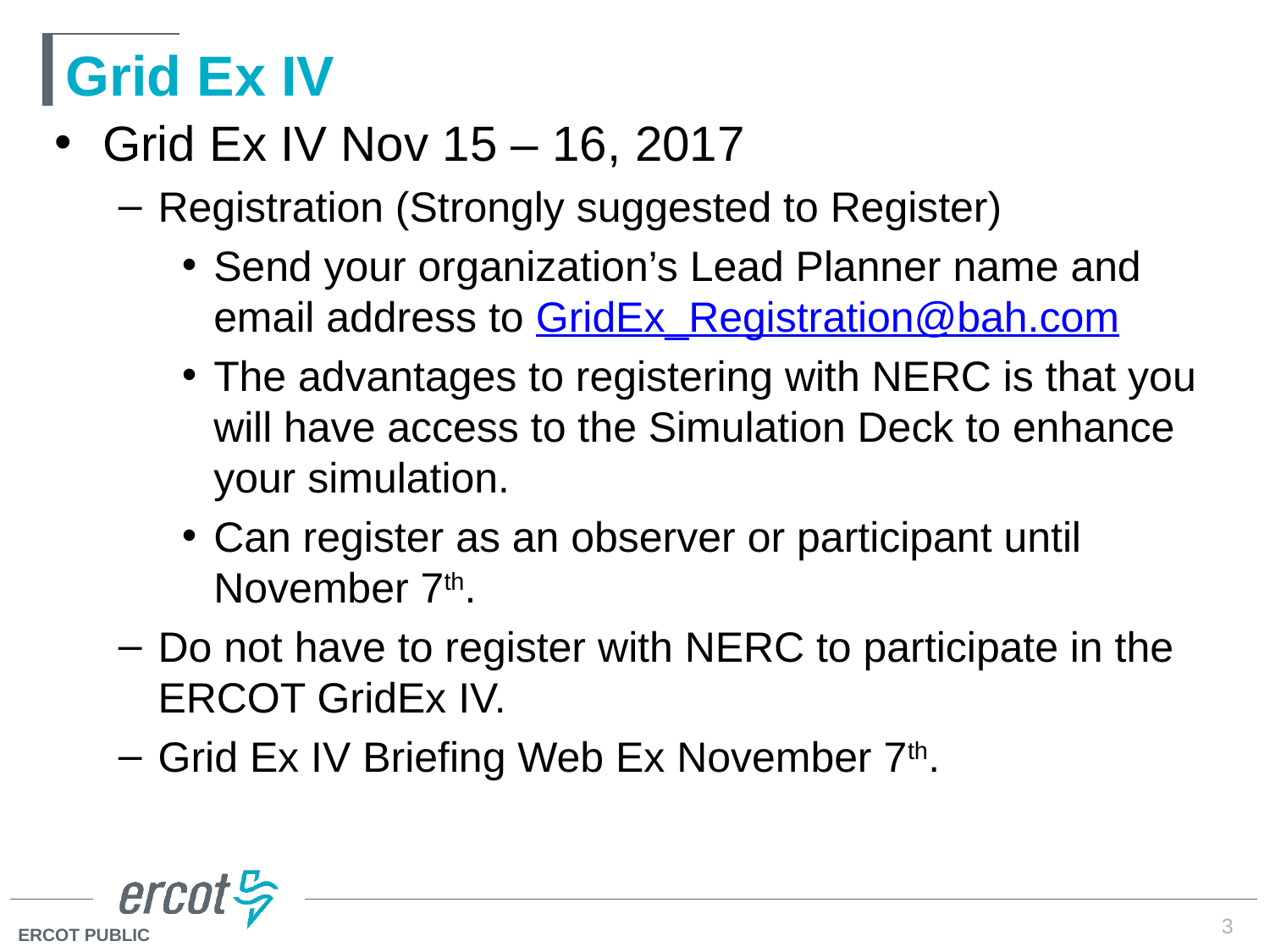

# Grid Ex IV
Grid Ex IV Nov 15 – 16, 2017
Registration (Strongly suggested to Register)
Send your organization’s Lead Planner name and email address to GridEx_Registration@bah.com
The advantages to registering with NERC is that you will have access to the Simulation Deck to enhance your simulation.
Can register as an observer or participant until November 7th.
Do not have to register with NERC to participate in the ERCOT GridEx IV.
Grid Ex IV Briefing Web Ex November 7th.
3